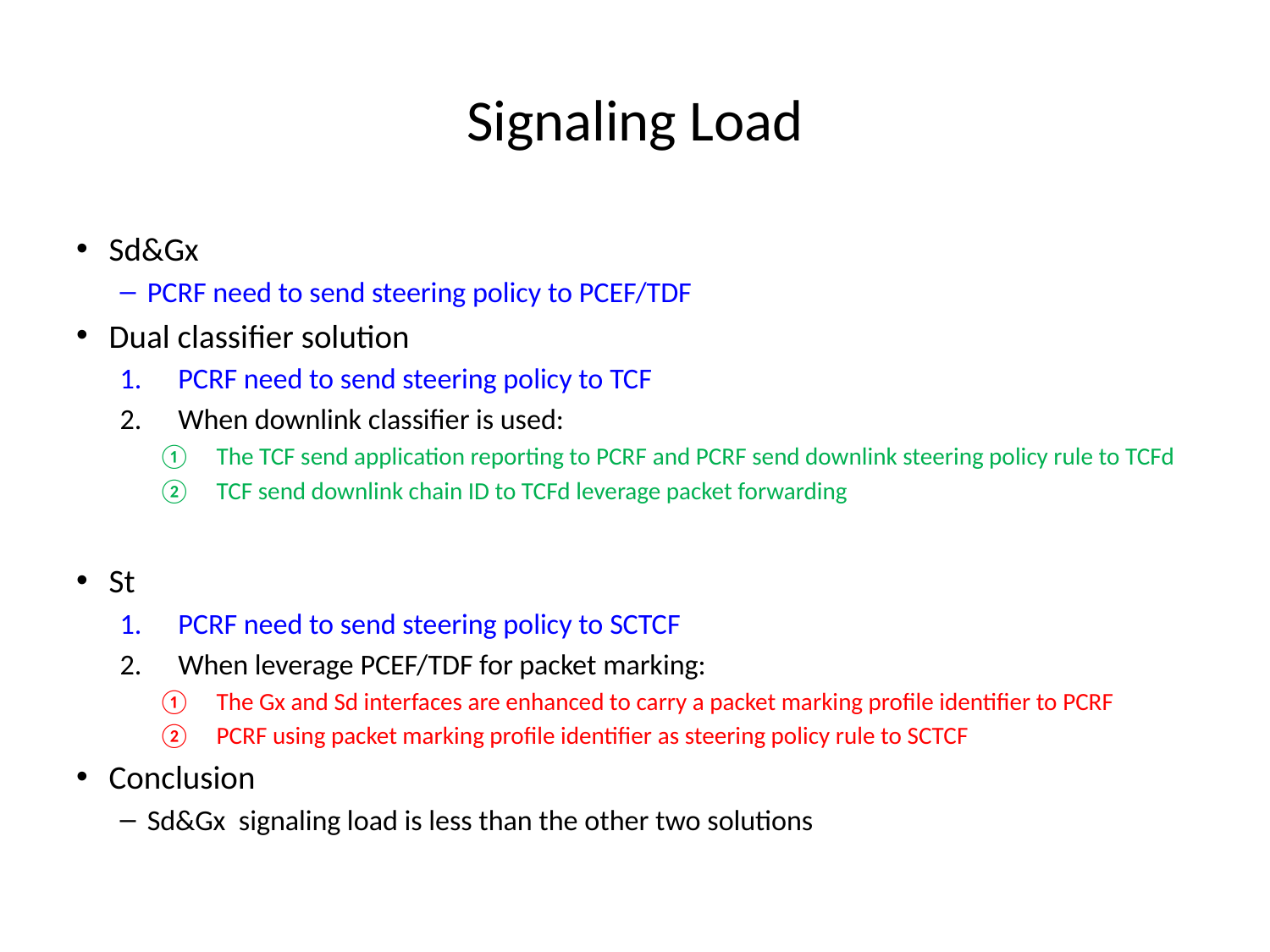

# Signaling Load
Sd&Gx
PCRF need to send steering policy to PCEF/TDF
Dual classifier solution
PCRF need to send steering policy to TCF
When downlink classifier is used:
The TCF send application reporting to PCRF and PCRF send downlink steering policy rule to TCFd
TCF send downlink chain ID to TCFd leverage packet forwarding

St
PCRF need to send steering policy to SCTCF
When leverage PCEF/TDF for packet marking:
The Gx and Sd interfaces are enhanced to carry a packet marking profile identifier to PCRF
PCRF using packet marking profile identifier as steering policy rule to SCTCF
Conclusion
Sd&Gx  signaling load is less than the other two solutions